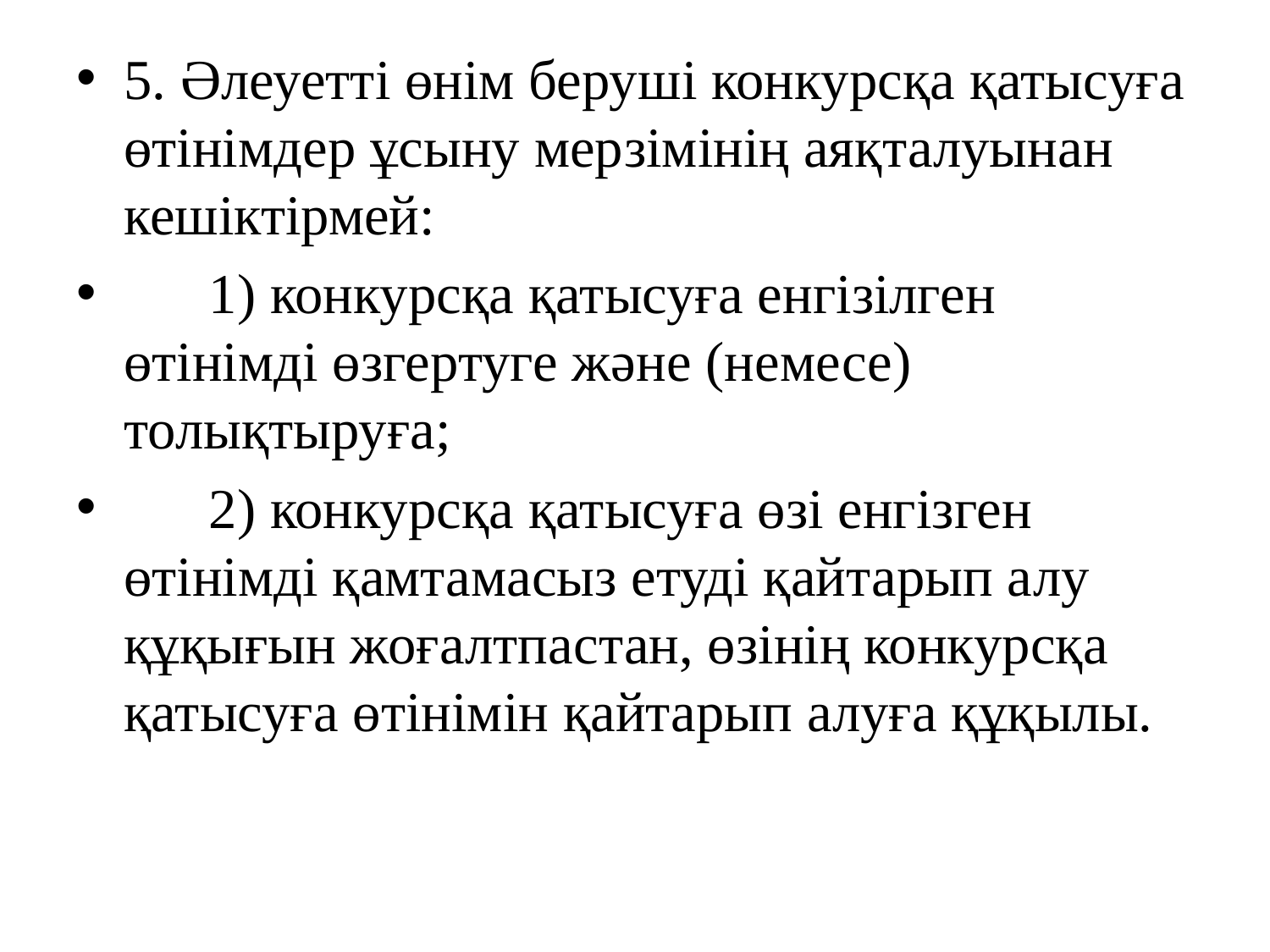

5. Әлеуетті өнім беруші конкурсқа қатысуға өтінімдер ұсыну мерзімінің аяқталуынан кешіктірмей:
      1) конкурсқа қатысуға енгізілген өтінімді өзгертуге және (немесе) толықтыруға;
      2) конкурсқа қатысуға өзі енгізген өтінімді қамтамасыз етуді қайтарып алу құқығын жоғалтпастан, өзінің конкурсқа қатысуға өтінімін қайтарып алуға құқылы.